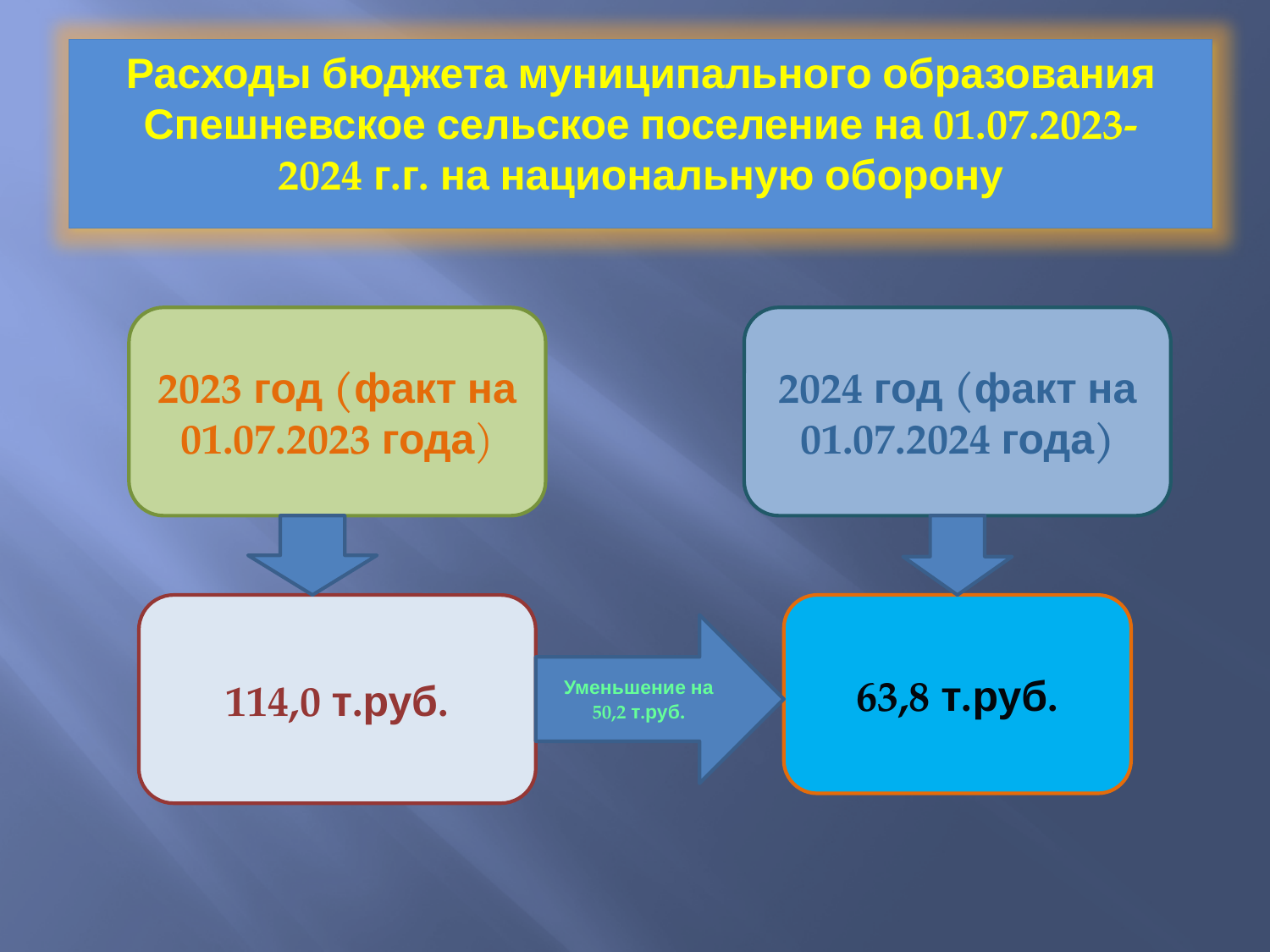

Расходы бюджета муниципального образования Спешневское сельское поселение на 01.07.2023-
2024 г.г. на национальную оборону
2023 год (факт на 01.07.2023 года)
2024 год (факт на 01.07.2024 года)

114,0 т.руб.
63,8 т.руб.
Уменьшение на 50,2 т.руб.